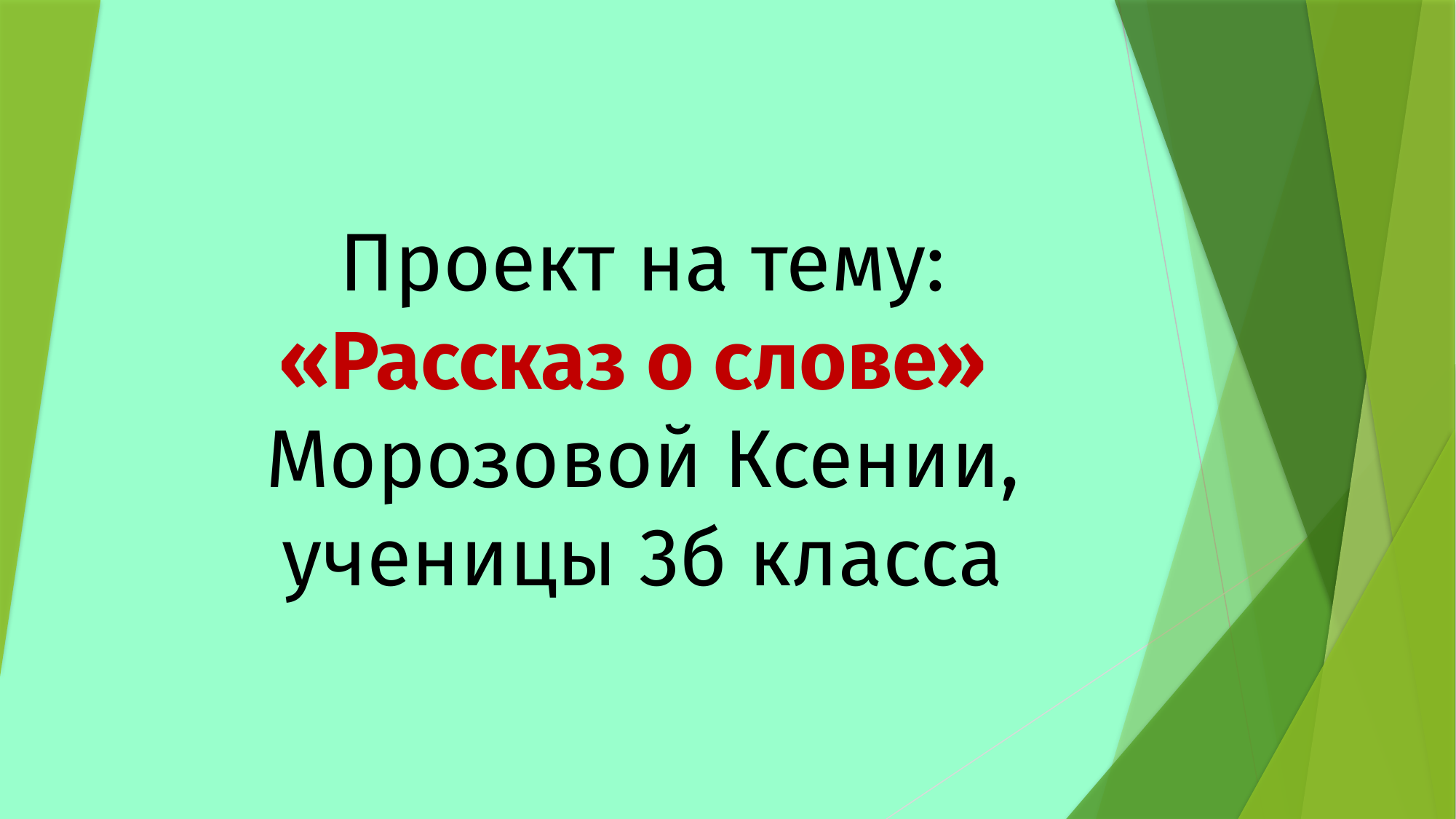

# Проект на тему: «Рассказ о слове» Морозовой Ксении, ученицы 3б класса